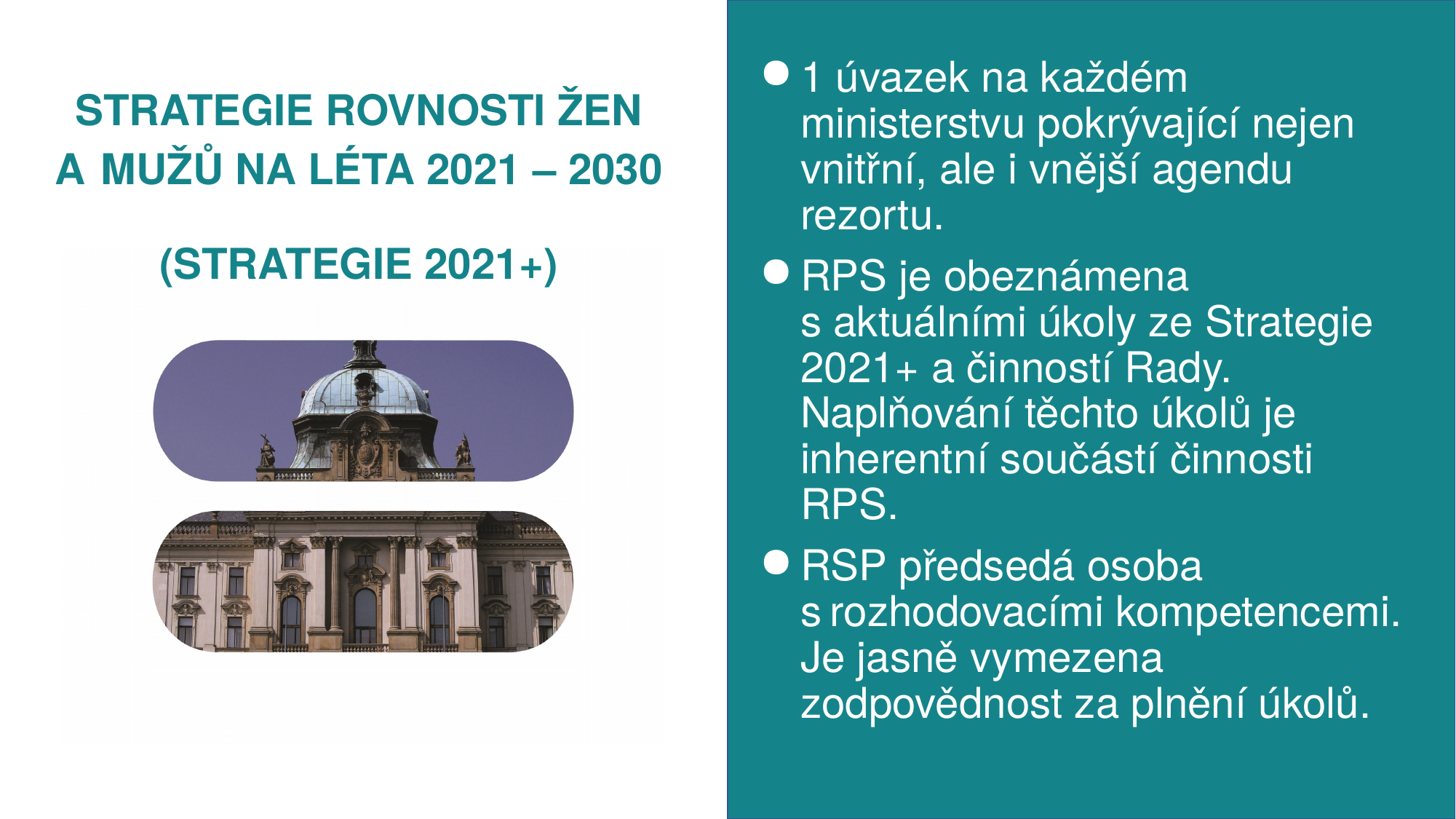

# Strategie rovnosti žen a mužů na léta 2021 – 2030 (strategie 2021+)
1 úvazek na každém ministerstvu pokrývající nejen vnitřní, ale i vnější agendu rezortu.
RPS je obeznámena s aktuálními úkoly ze Strategie 2021+ a činností Rady. Naplňování těchto úkolů je inherentní součástí činnosti RPS.
RSP předsedá osoba s rozhodovacími kompetencemi. Je jasně vymezena zodpovědnost za plnění úkolů.